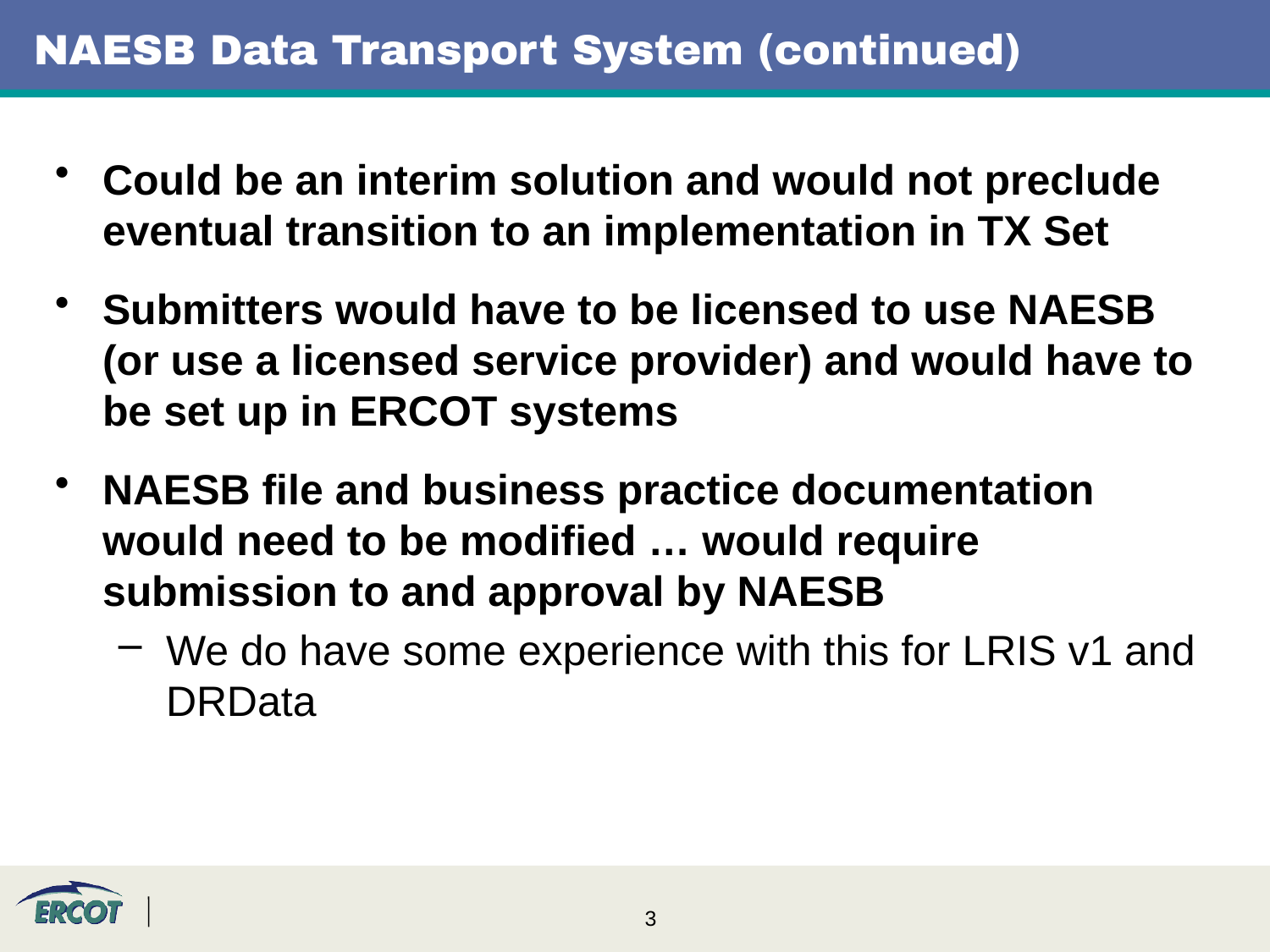

# NAESB Data Transport System (continued)
Could be an interim solution and would not preclude eventual transition to an implementation in TX Set

Submitters would have to be licensed to use NAESB (or use a licensed service provider) and would have to be set up in ERCOT systems

NAESB file and business practice documentation would need to be modified … would require submission to and approval by NAESB
We do have some experience with this for LRIS v1 and DRData